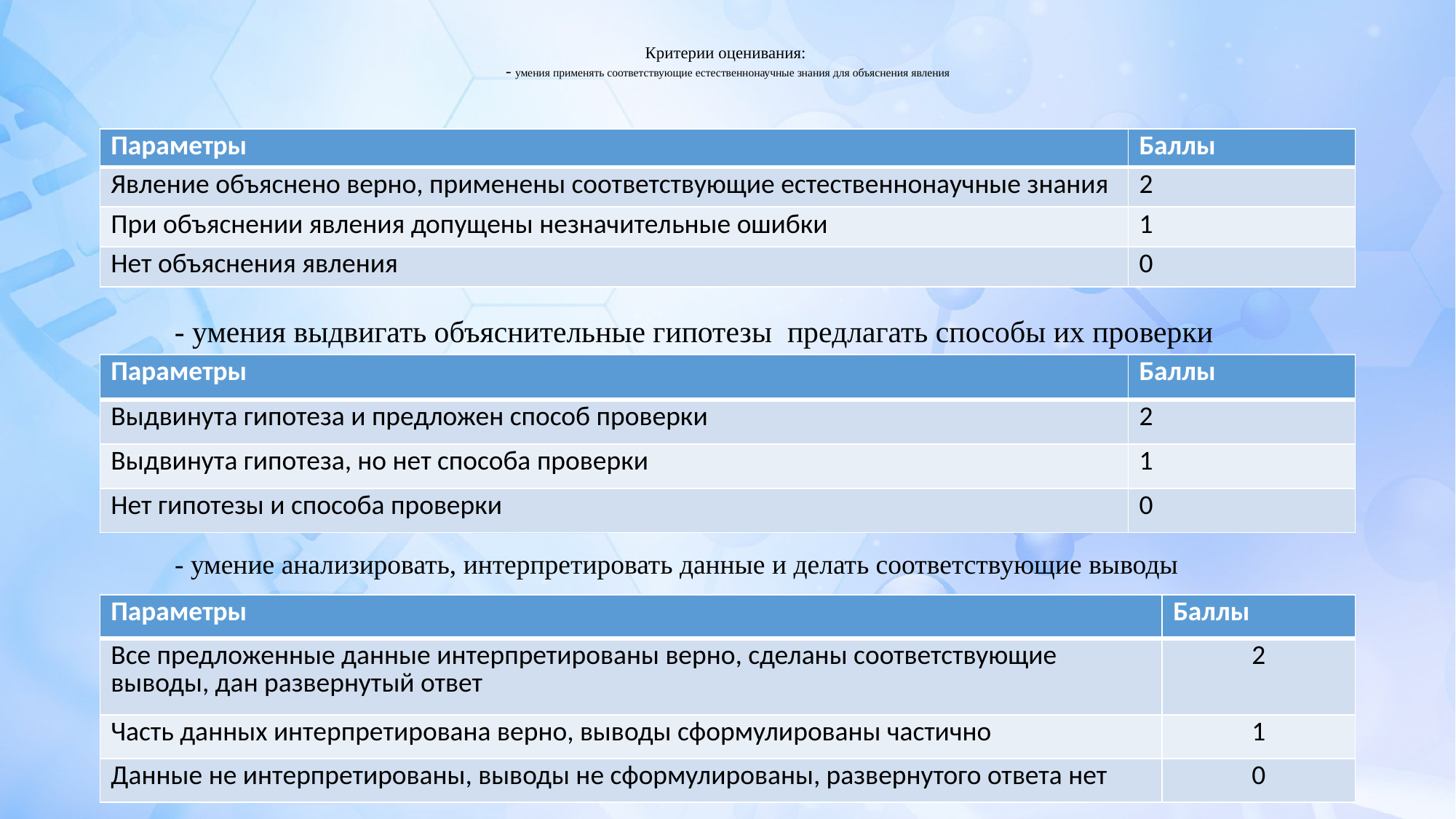

# Критерии оценивания: - умения применять соответствующие естественнонаучные знания для объяснения явления
| Параметры | Баллы |
| --- | --- |
| Явление объяснено верно, применены соответствующие естественнонаучные знания | 2 |
| При объяснении явления допущены незначительные ошибки | 1 |
| Нет объяснения явления | 0 |
- умения выдвигать объяснительные гипотезы  предлагать способы их проверки
| Параметры | Баллы |
| --- | --- |
| Выдвинута гипотеза и предложен способ проверки | 2 |
| Выдвинута гипотеза, но нет способа проверки | 1 |
| Нет гипотезы и способа проверки | 0 |
- умение анализировать, интерпретировать данные и делать соответствующие выводы
| Параметры | Баллы |
| --- | --- |
| Все предложенные данные интерпретированы верно, сделаны соответствующие выводы, дан развернутый ответ | 2 |
| Часть данных интерпретирована верно, выводы сформулированы частично | 1 |
| Данные не интерпретированы, выводы не сформулированы, развернутого ответа нет | 0 |